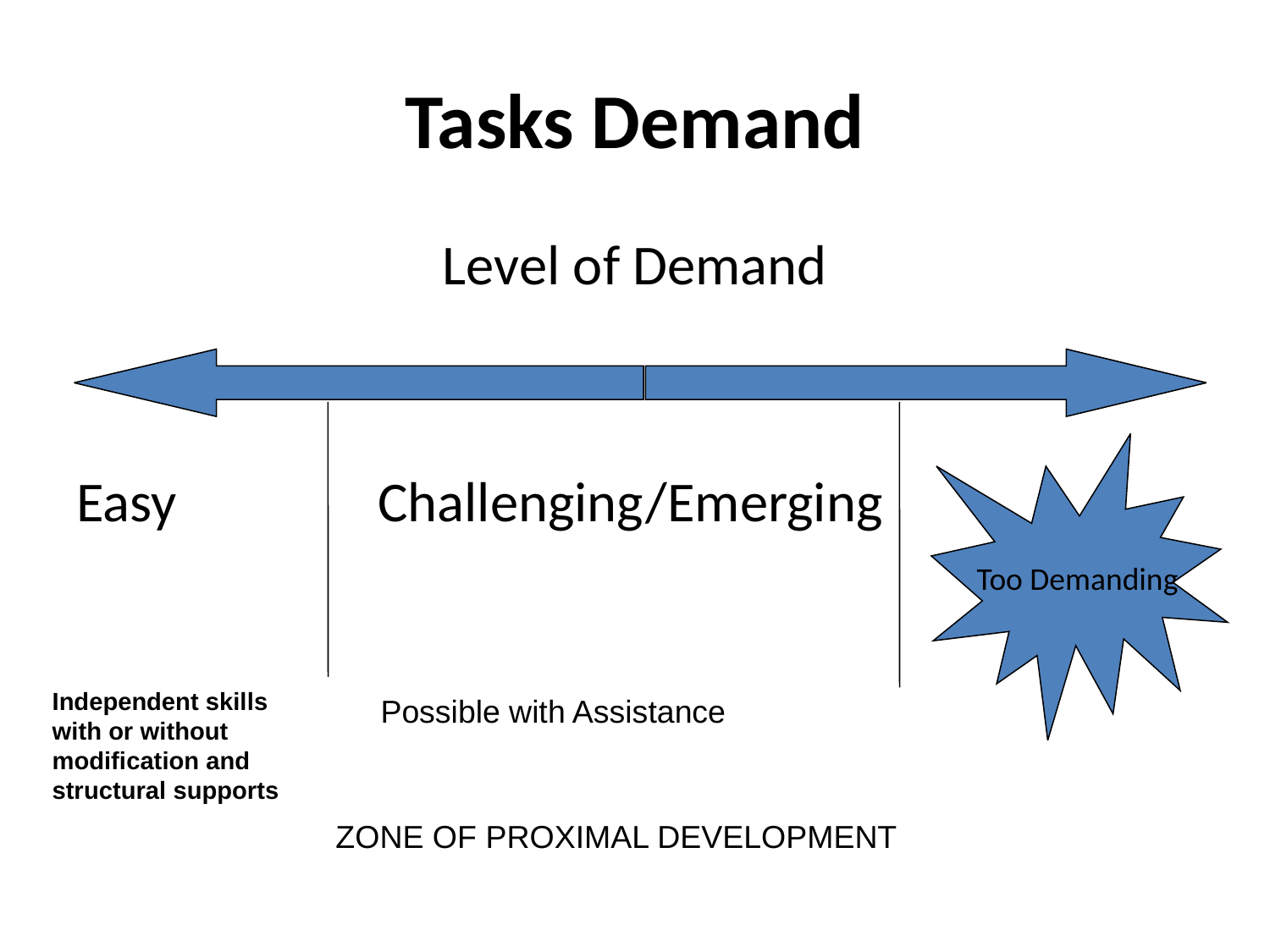

# Tasks Demand
Level of Demand

Easy		Challenging/Emerging

Too Demanding
Independent skills with or without modification and structural supports
Possible with Assistance
ZONE OF PROXIMAL DEVELOPMENT